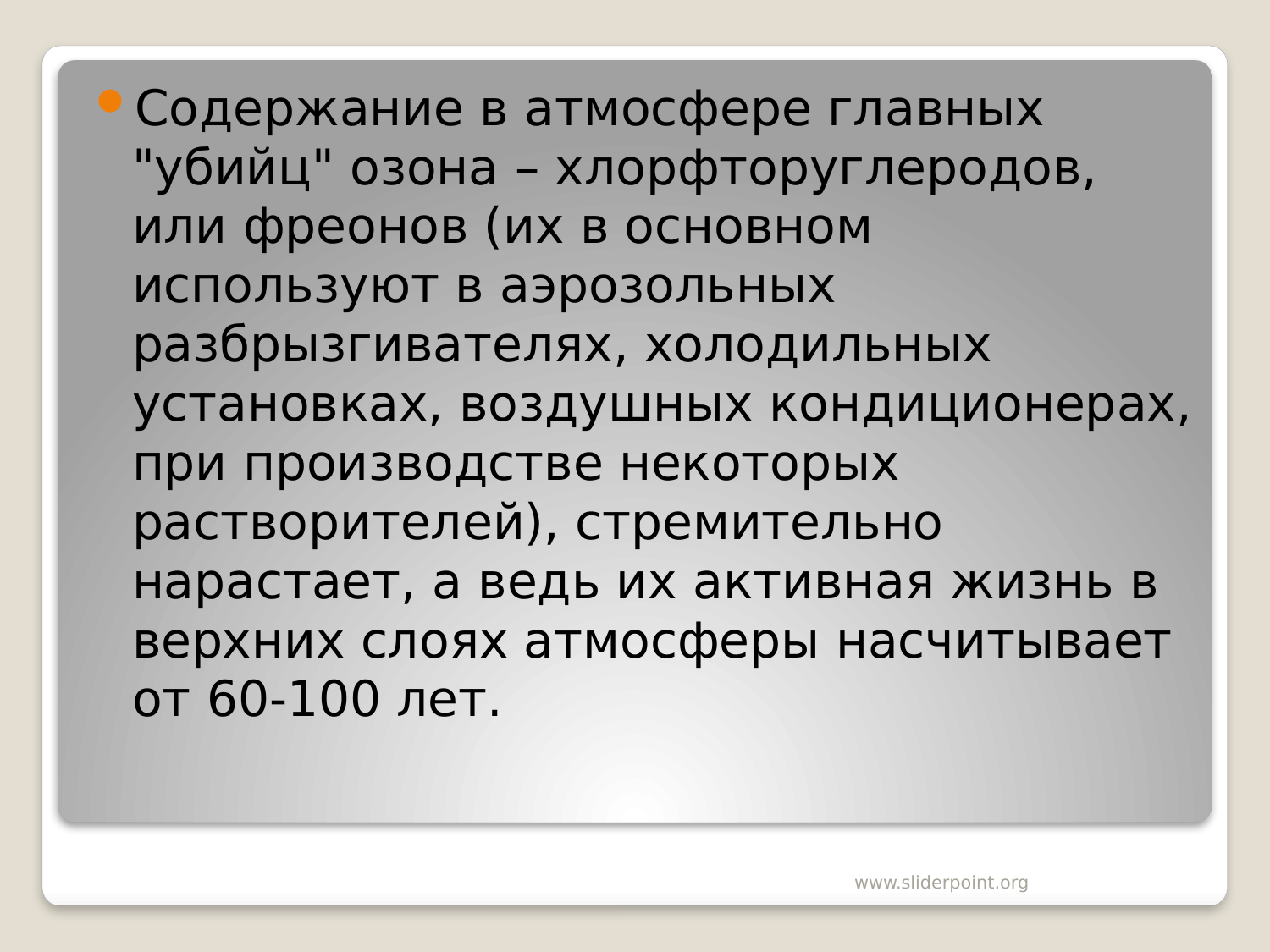

Содержание в атмосфере главных "убийц" озона – хлорфторуглеродов, или фреонов (их в основном используют в аэрозольных разбрызгивателях, холодильных установках, воздушных кондиционерах, при производстве некоторых растворителей), стремительно нарастает, а ведь их активная жизнь в верхних слоях атмосферы насчитывает от 60-100 лет.
www.sliderpoint.org